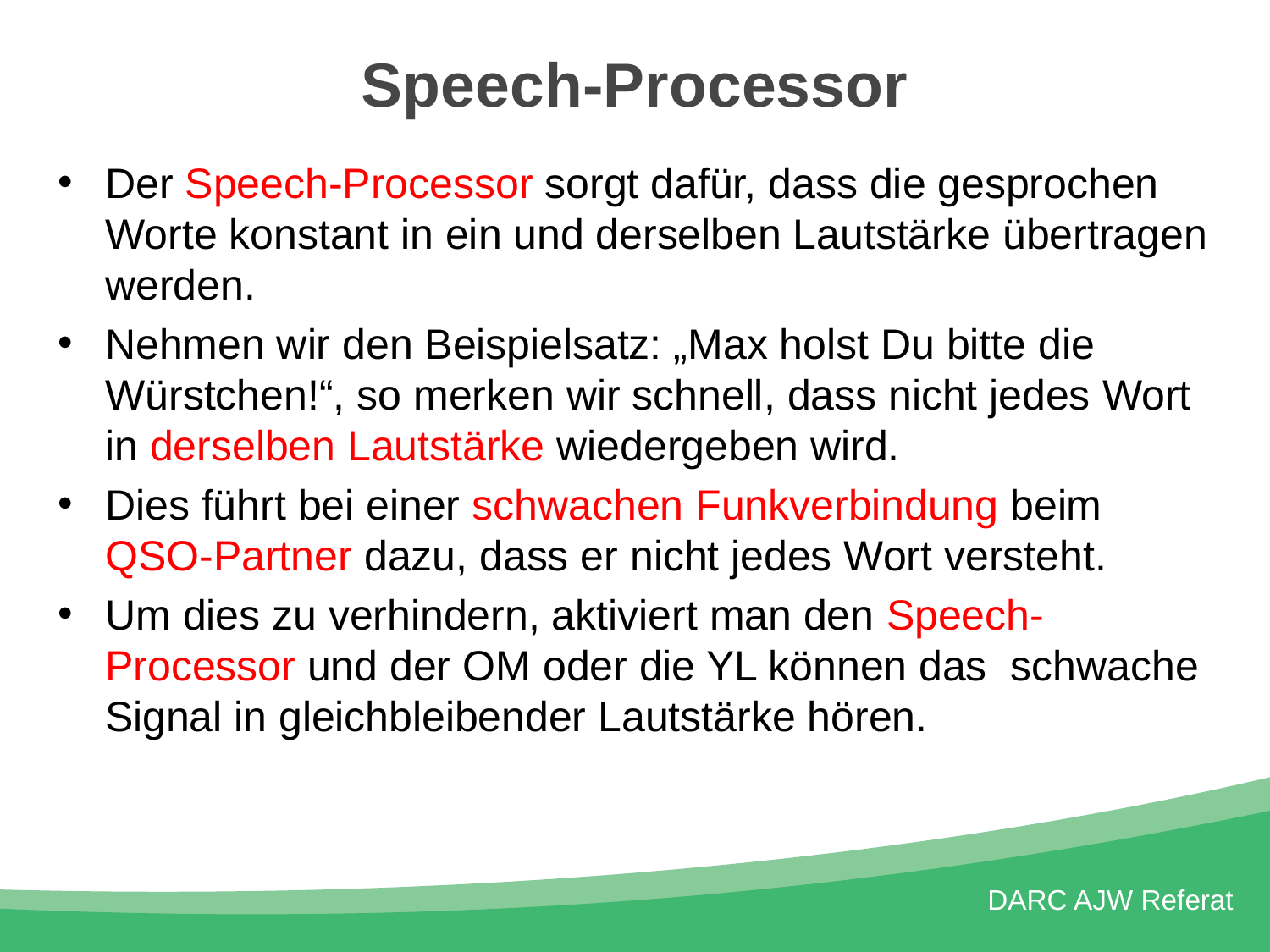

# Speech-Processor
Der Speech-Processor sorgt dafür, dass die gesprochen Worte konstant in ein und derselben Lautstärke übertragen werden.
Nehmen wir den Beispielsatz: „Max holst Du bitte die Würstchen!“, so merken wir schnell, dass nicht jedes Wort in derselben Lautstärke wiedergeben wird.
Dies führt bei einer schwachen Funkverbindung beim QSO-Partner dazu, dass er nicht jedes Wort versteht.
Um dies zu verhindern, aktiviert man den Speech-Processor und der OM oder die YL können das  schwache Signal in gleichbleibender Lautstärke hören.